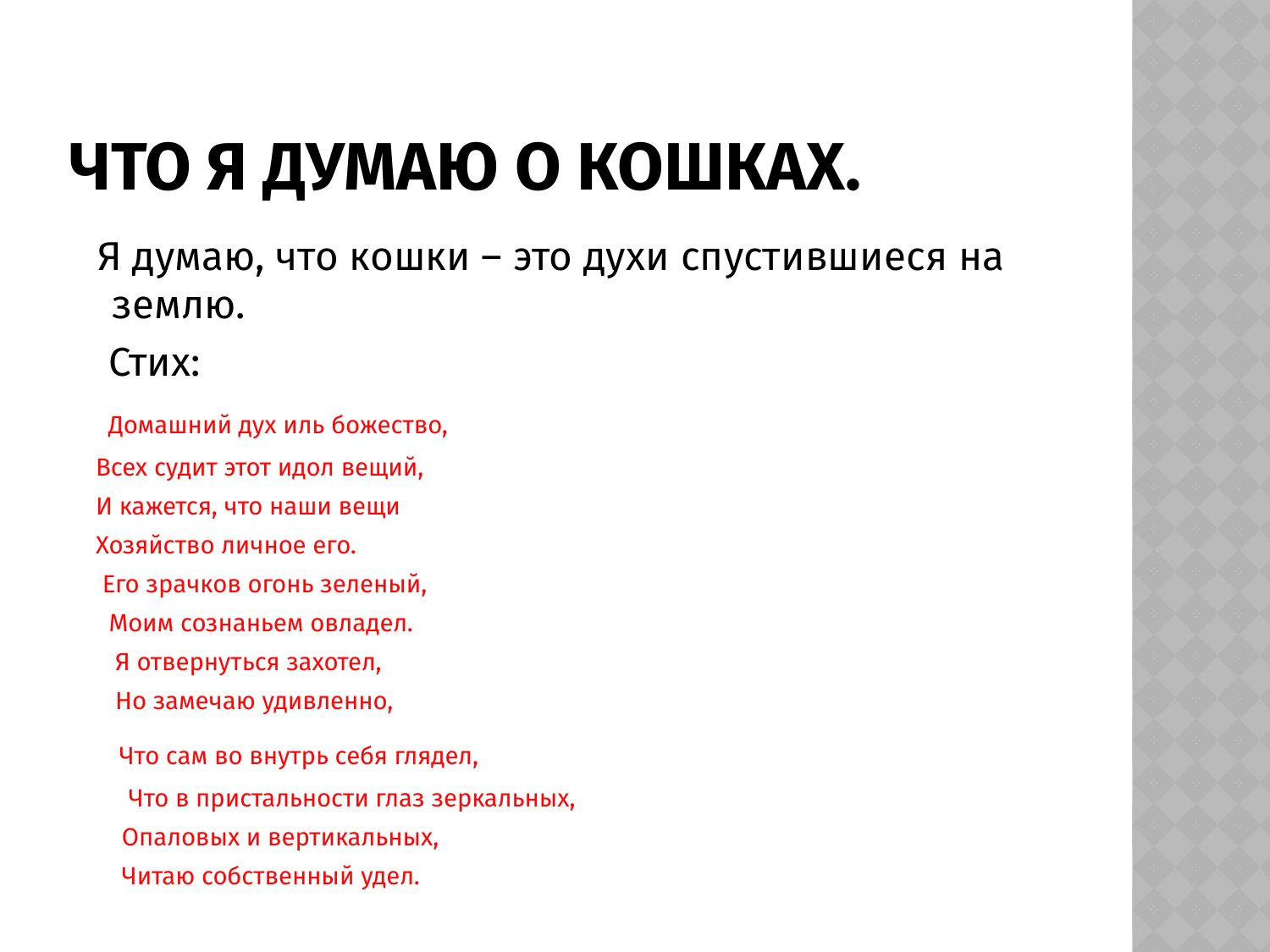

# Что я думаю о кошках.
  Я думаю, что кошки – это духи спустившиеся на землю.
   Стих:
   Домашний дух иль божество,
   Всех судит этот идол вещий,
   И кажется, что наши вещи
   Хозяйство личное его.
    Его зрачков огонь зеленый,
     Моим сознаньем овладел.
      Я отвернуться захотел,
      Но замечаю удивленно,
    Что сам во внутрь себя глядел,
        Что в пристальности глаз зеркальных,
       Опаловых и вертикальных,
       Читаю собственный удел.